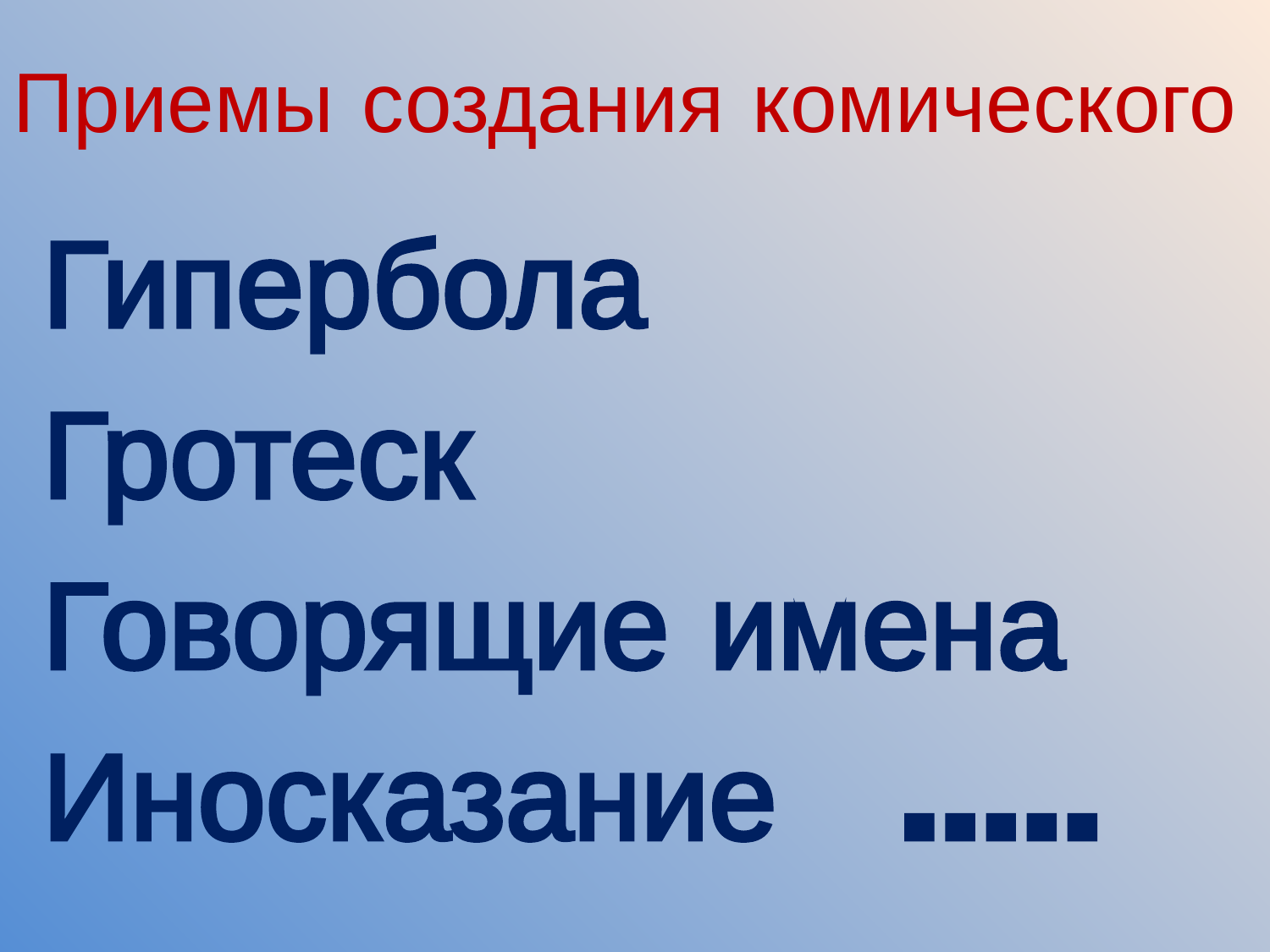

# Приемы создания комического
Гипербола
Гротеск
Говорящие имена
Иносказание   …..